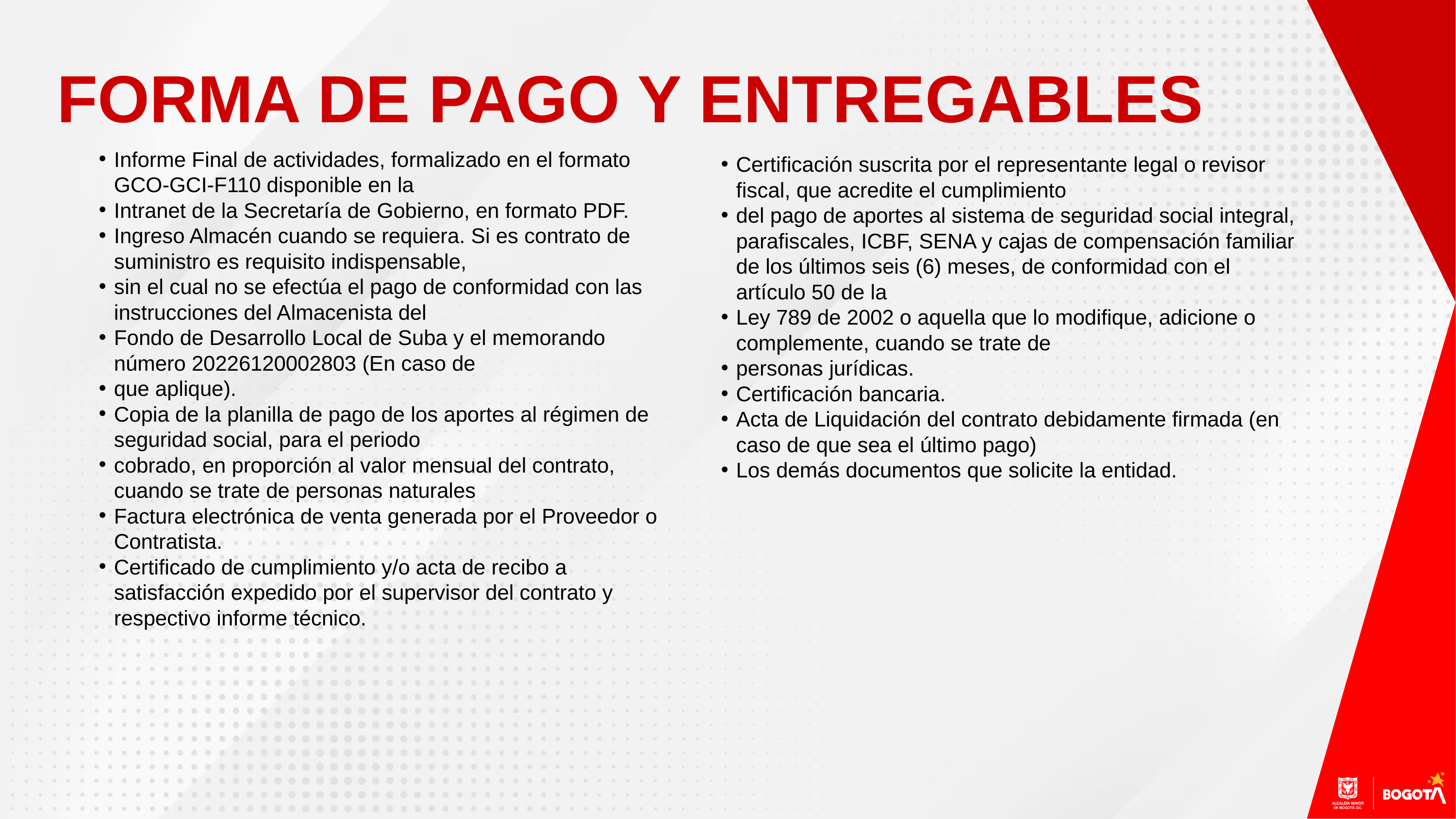

FORMA DE PAGO Y ENTREGABLES
Informe Final de actividades, formalizado en el formato GCO-GCI-F110 disponible en la
Intranet de la Secretaría de Gobierno, en formato PDF.
Ingreso Almacén cuando se requiera. Si es contrato de suministro es requisito indispensable,
sin el cual no se efectúa el pago de conformidad con las instrucciones del Almacenista del
Fondo de Desarrollo Local de Suba y el memorando número 20226120002803 (En caso de
que aplique).
Copia de la planilla de pago de los aportes al régimen de seguridad social, para el periodo
cobrado, en proporción al valor mensual del contrato, cuando se trate de personas naturales
Factura electrónica de venta generada por el Proveedor o Contratista.
Certificado de cumplimiento y/o acta de recibo a satisfacción expedido por el supervisor del contrato y respectivo informe técnico.
Certificación suscrita por el representante legal o revisor fiscal, que acredite el cumplimiento
del pago de aportes al sistema de seguridad social integral, parafiscales, ICBF, SENA y cajas de compensación familiar de los últimos seis (6) meses, de conformidad con el artículo 50 de la
Ley 789 de 2002 o aquella que lo modifique, adicione o complemente, cuando se trate de
personas jurídicas.
Certificación bancaria.
Acta de Liquidación del contrato debidamente firmada (en caso de que sea el último pago)
Los demás documentos que solicite la entidad.